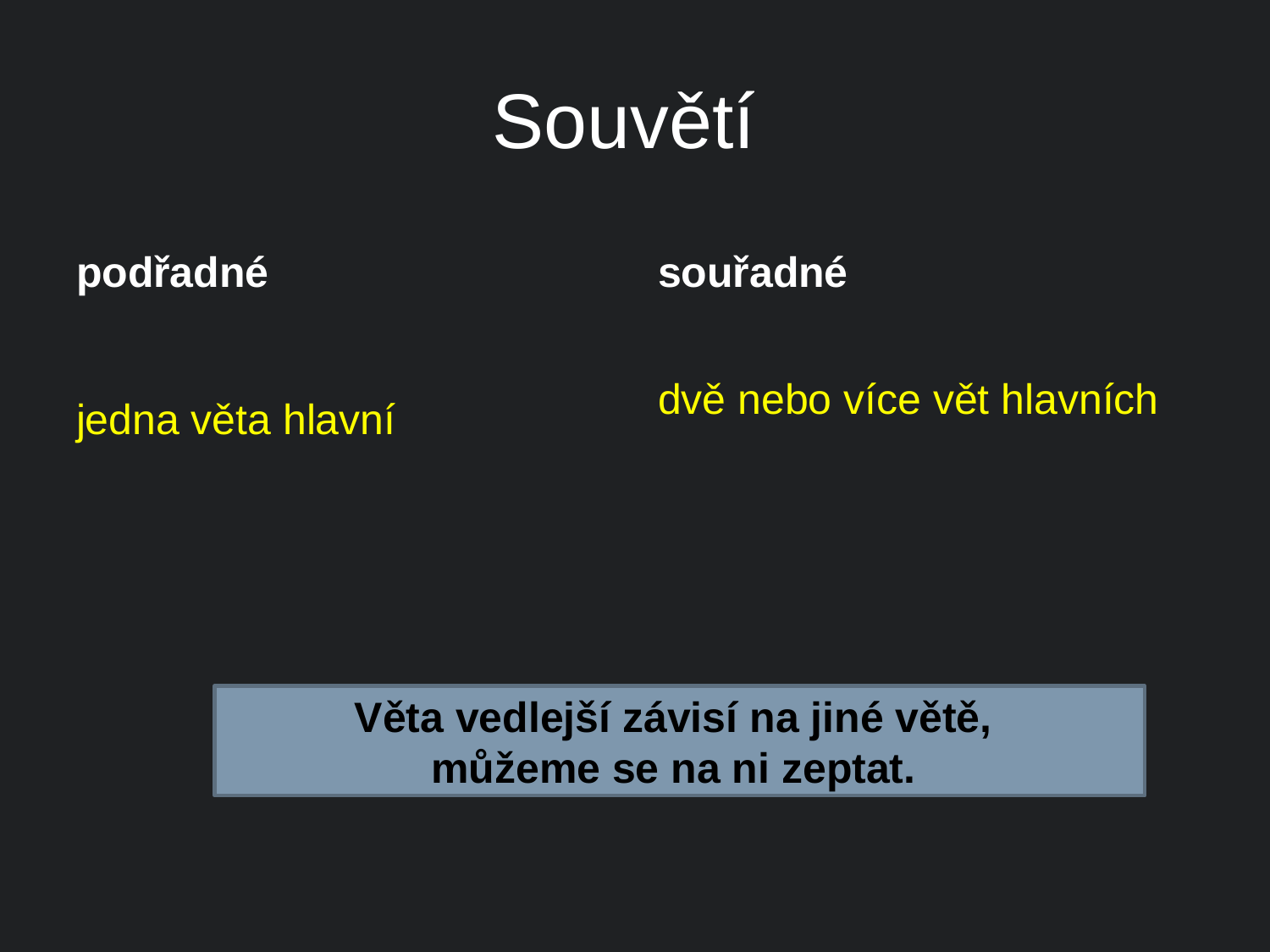

# Souvětí
podřadné
souřadné
dvě nebo více vět hlavních
jedna věta hlavní
Věta vedlejší závisí na jiné větě,
můžeme se na ni zeptat.